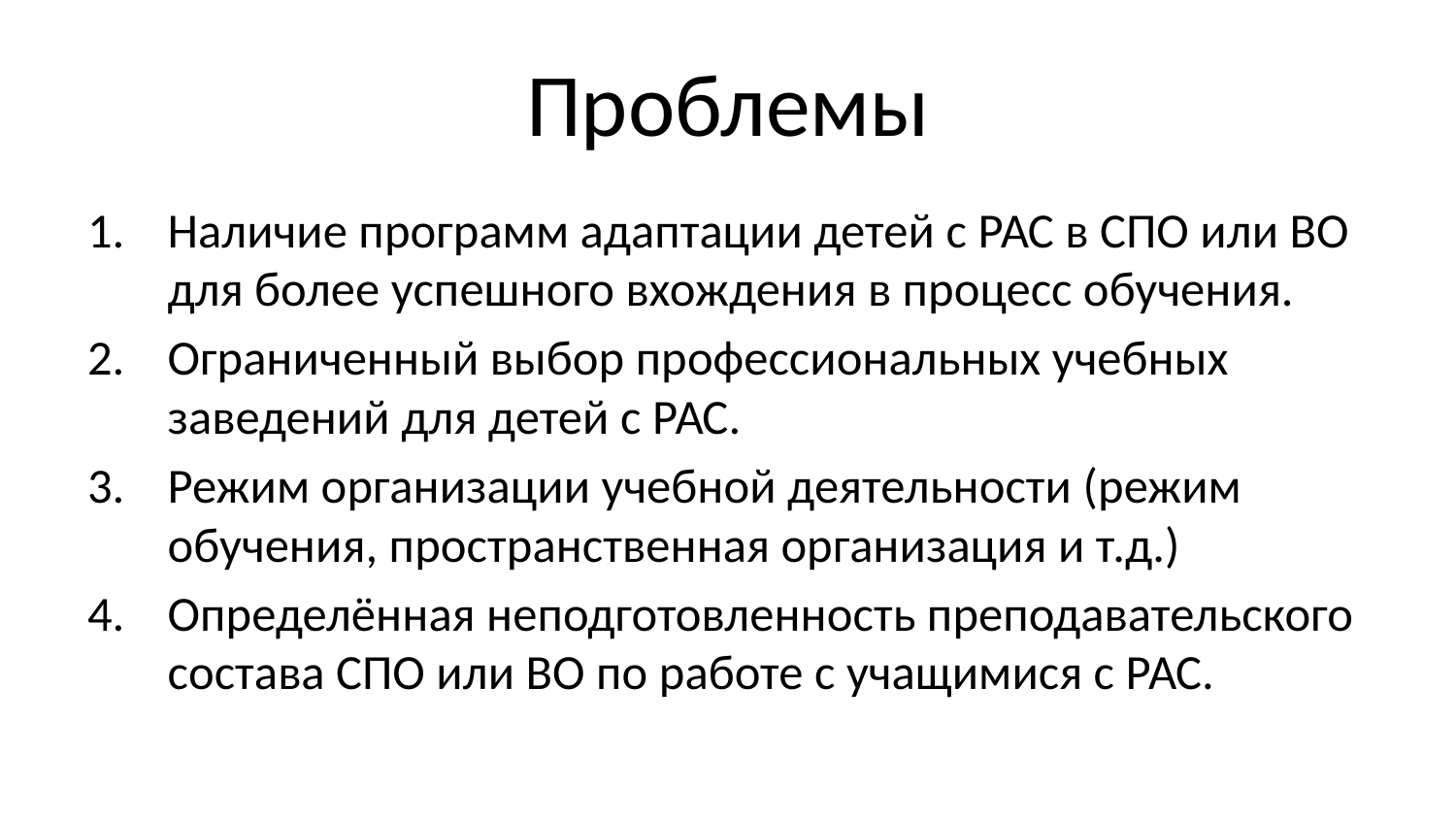

# Проблемы
Наличие программ адаптации детей с РАС в СПО или ВО для более успешного вхождения в процесс обучения.
Ограниченный выбор профессиональных учебных заведений для детей с РАС.
Режим организации учебной деятельности (режим обучения, пространственная организация и т.д.)
Определённая неподготовленность преподавательского состава СПО или ВО по работе с учащимися с РАС.